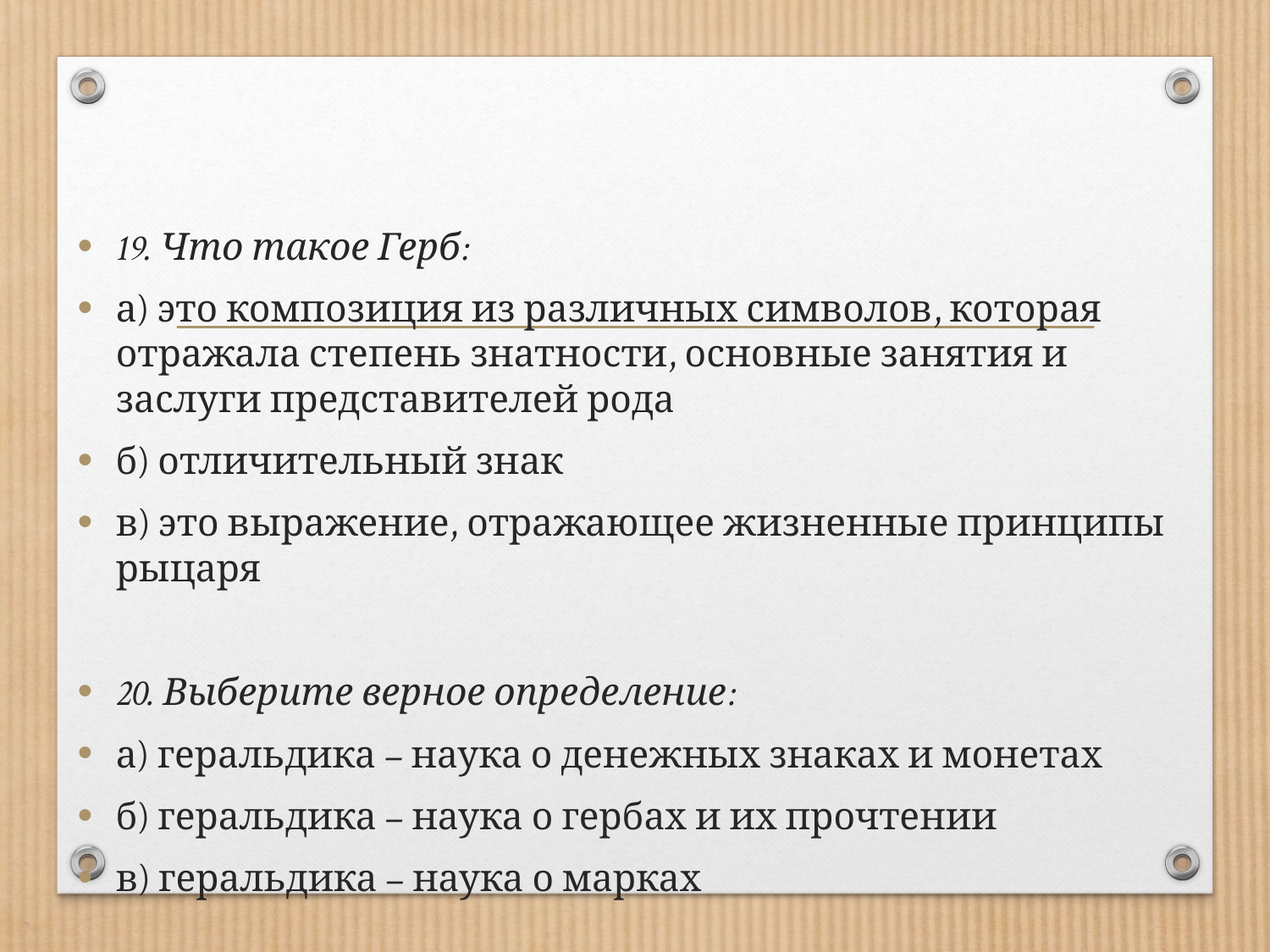

#
19. Что такое Герб:
а) это композиция из различных символов, которая отражала степень знатности, основные занятия и заслуги представителей рода
б) отличительный знак
в) это выражение, отражающее жизненные принципы рыцаря

20. Выберите верное определение:
а) геральдика – наука о денежных знаках и монетах
б) геральдика – наука о гербах и их прочтении
в) геральдика – наука о марках